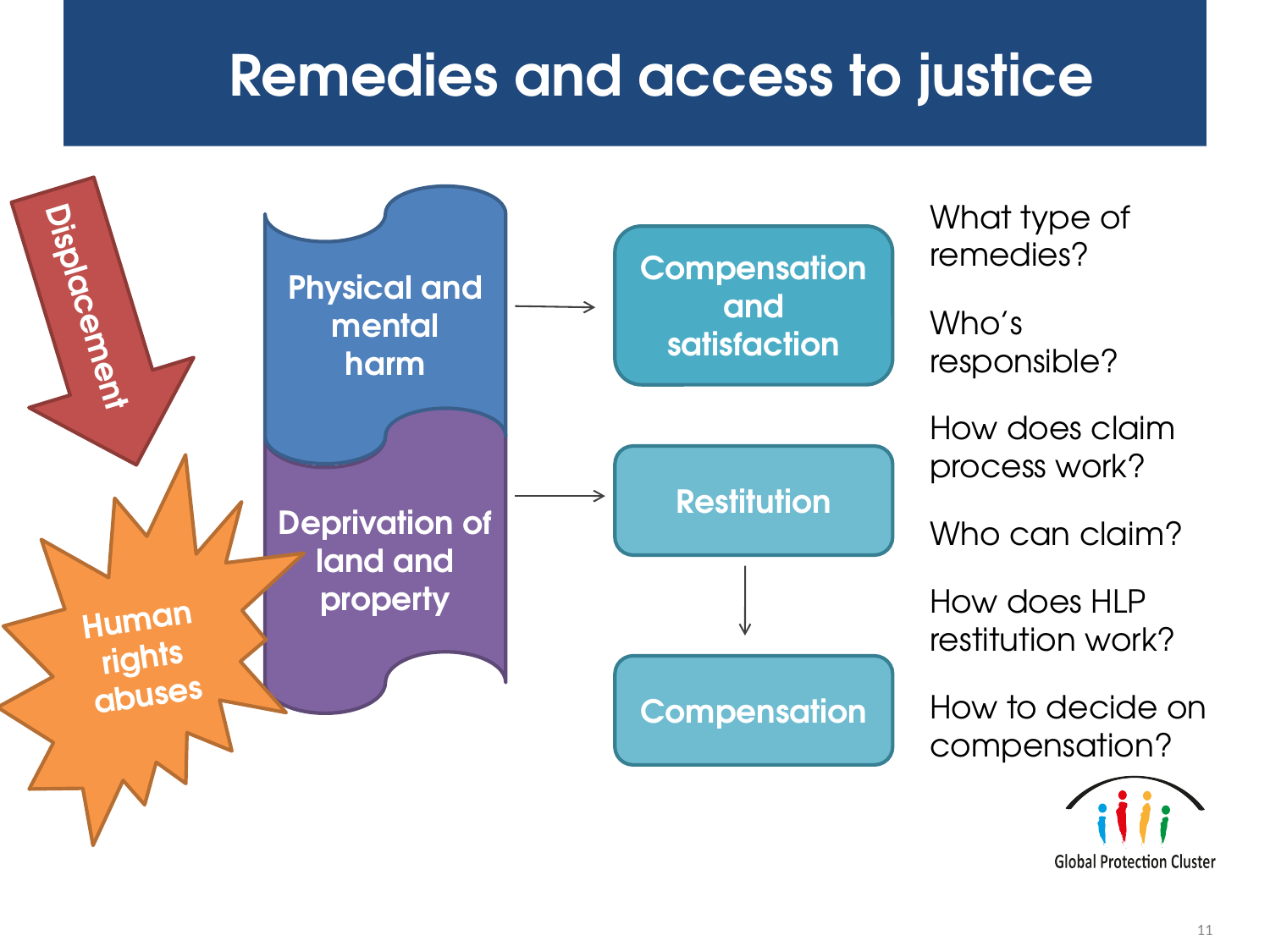

# Remedies and access to justice
Physical and mental
harm
What type of remedies?

Who’s responsible?

How does claim process work?

Who can claim?

How does HLP restitution work?

How to decide on compensation?
Compensation and satisfaction
Displacement
Deprivation of land and property
Restitution
Human rights abuses
Compensation